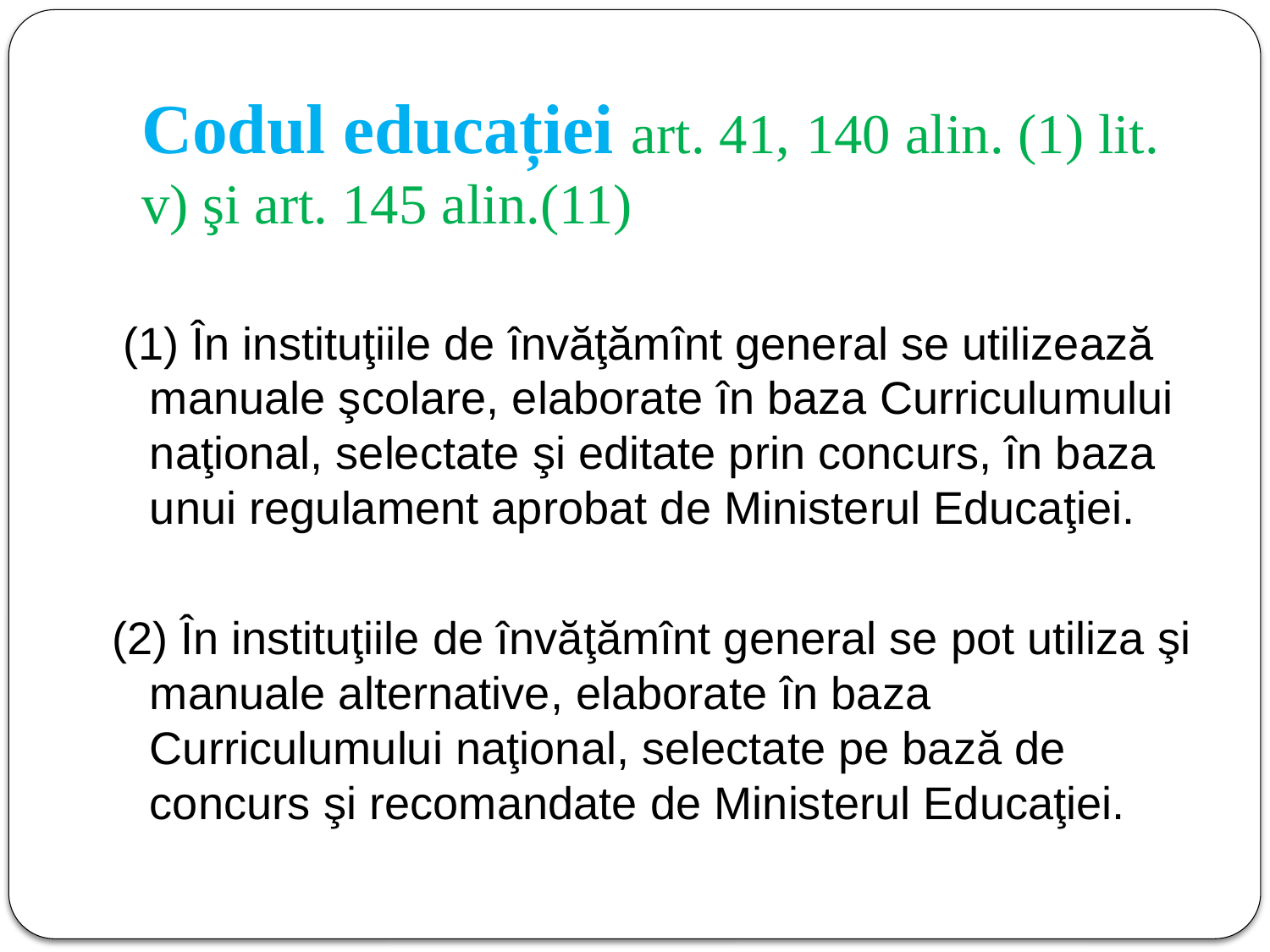

# Codul educației art. 41, 140 alin. (1) lit. v) şi art. 145 alin.(11)
 (1) În instituţiile de învăţămînt general se utilizează manuale şcolare, elaborate în baza Curriculumului naţional, selectate şi editate prin concurs, în baza unui regulament aprobat de Ministerul Educaţiei.

(2) În instituţiile de învăţămînt general se pot utiliza şi manuale alternative, elaborate în baza Curriculumului naţional, selectate pe bază de concurs şi recomandate de Ministerul Educaţiei.